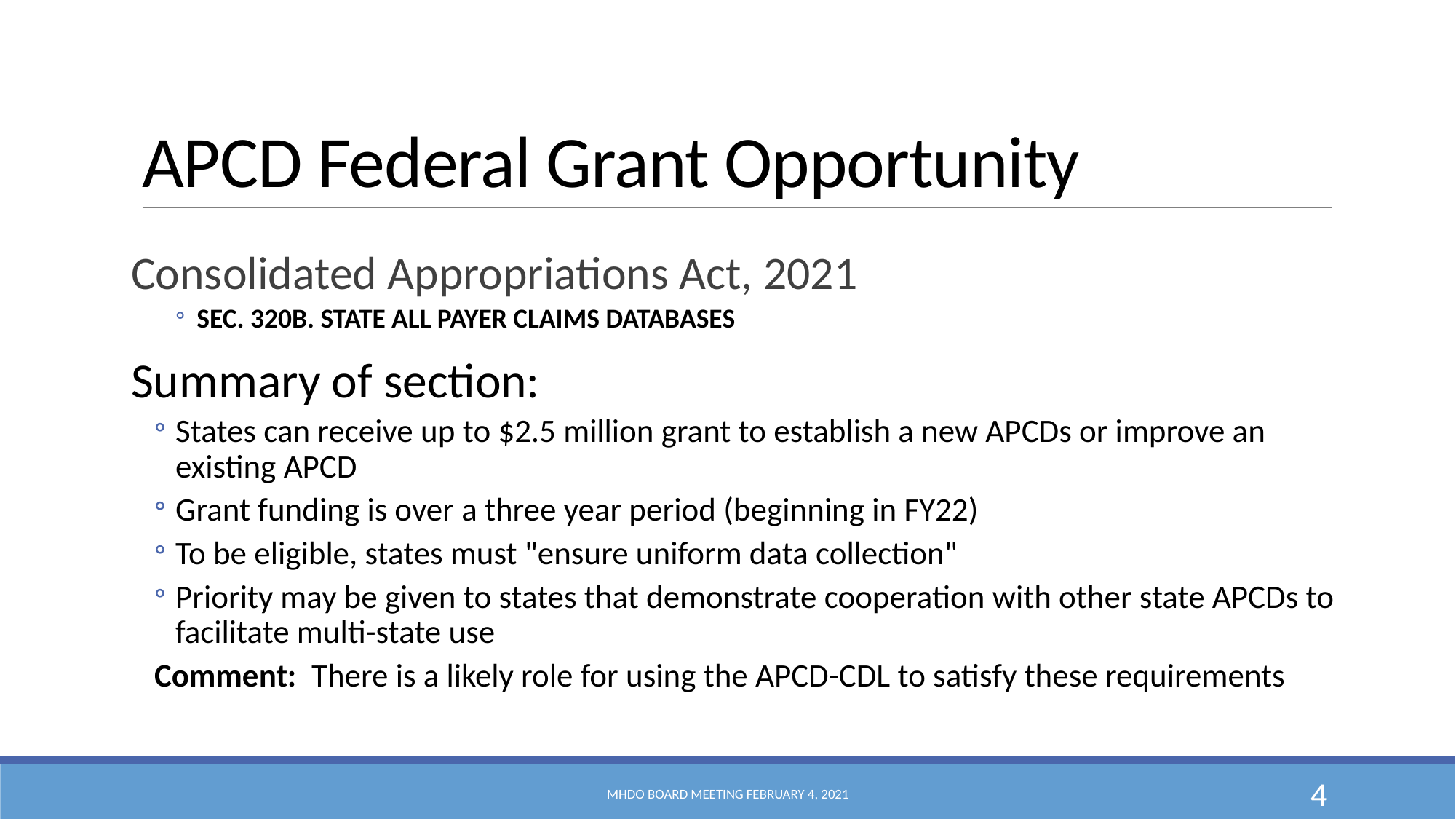

# APCD Federal Grant Opportunity
Consolidated Appropriations Act, 2021
SEC. 320B. STATE ALL PAYER CLAIMS DATABASES
Summary of section:
States can receive up to $2.5 million grant to establish a new APCDs or improve an existing APCD
Grant funding is over a three year period (beginning in FY22)
To be eligible, states must "ensure uniform data collection"
Priority may be given to states that demonstrate cooperation with other state APCDs to facilitate multi-state use
Comment:  There is a likely role for using the APCD-CDL to satisfy these requirements

MHDO Board Meeting February 4, 2021
4